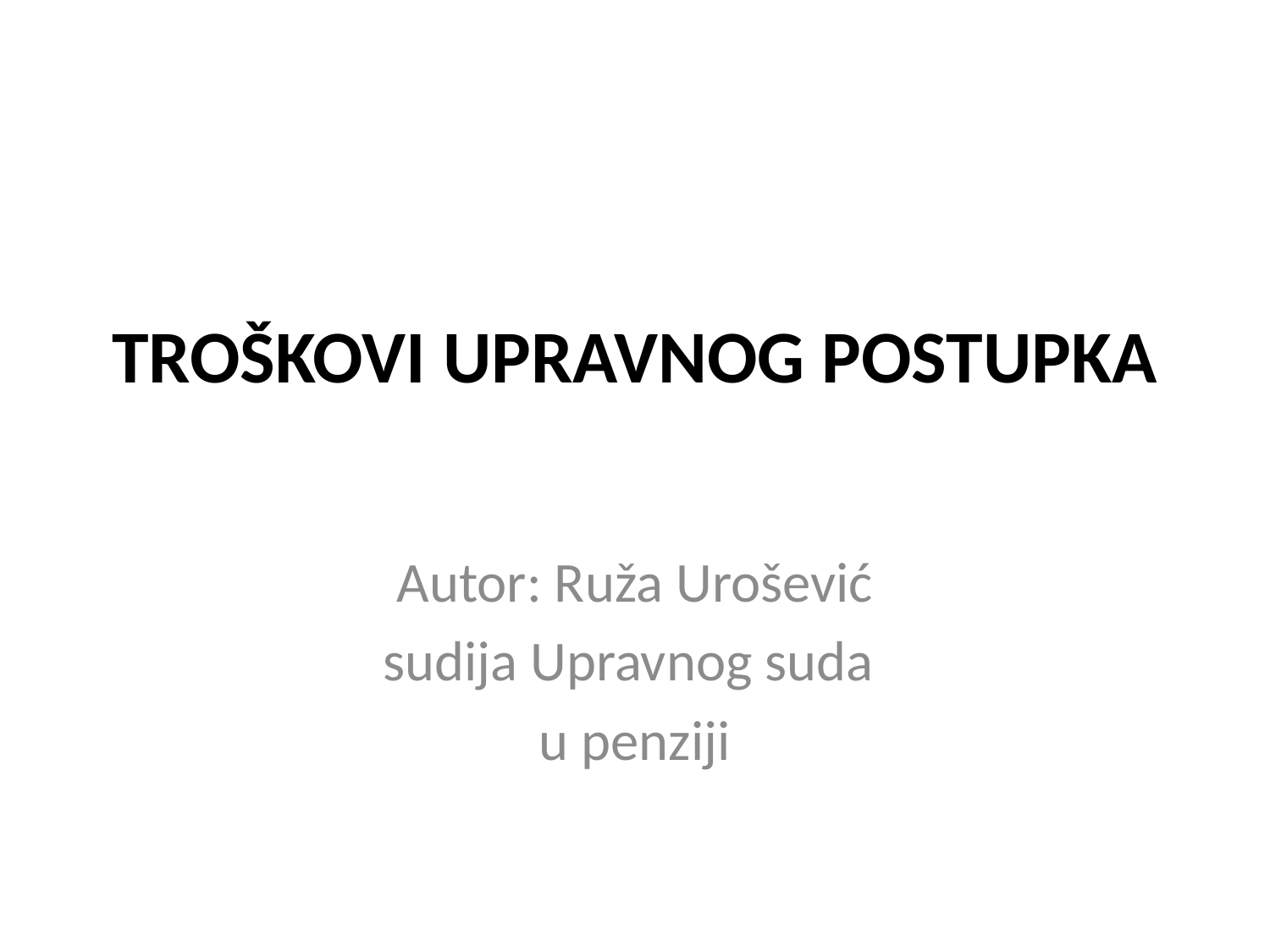

# TROŠKOVI UPRAVNOG POSTUPKA
Autor: Ruža Urošević
sudija Upravnog suda
u penziji